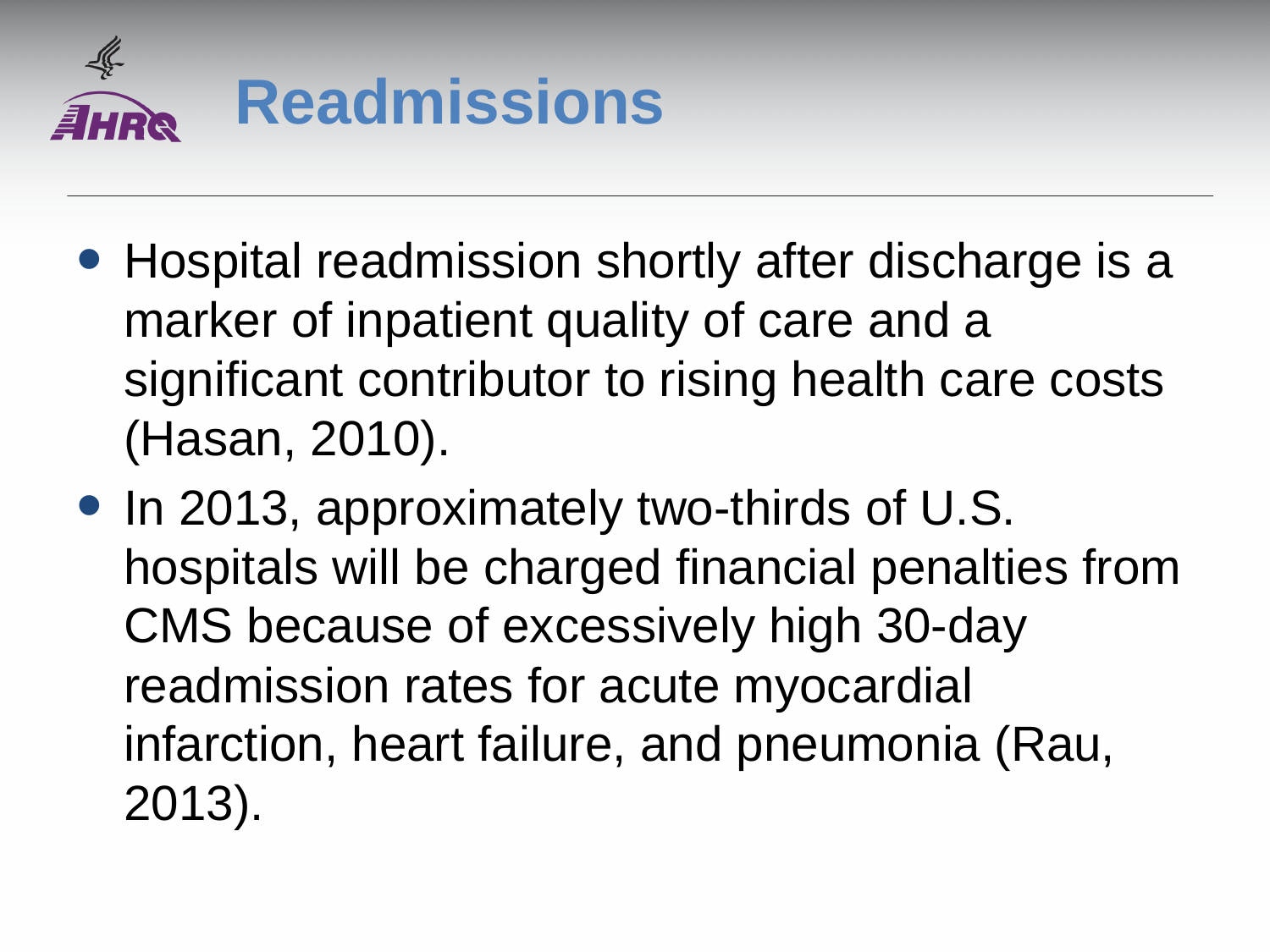

# Readmissions
Hospital readmission shortly after discharge is a marker of inpatient quality of care and a significant contributor to rising health care costs (Hasan, 2010).
In 2013, approximately two-thirds of U.S. hospitals will be charged financial penalties from CMS because of excessively high 30-day readmission rates for acute myocardial infarction, heart failure, and pneumonia (Rau, 2013).